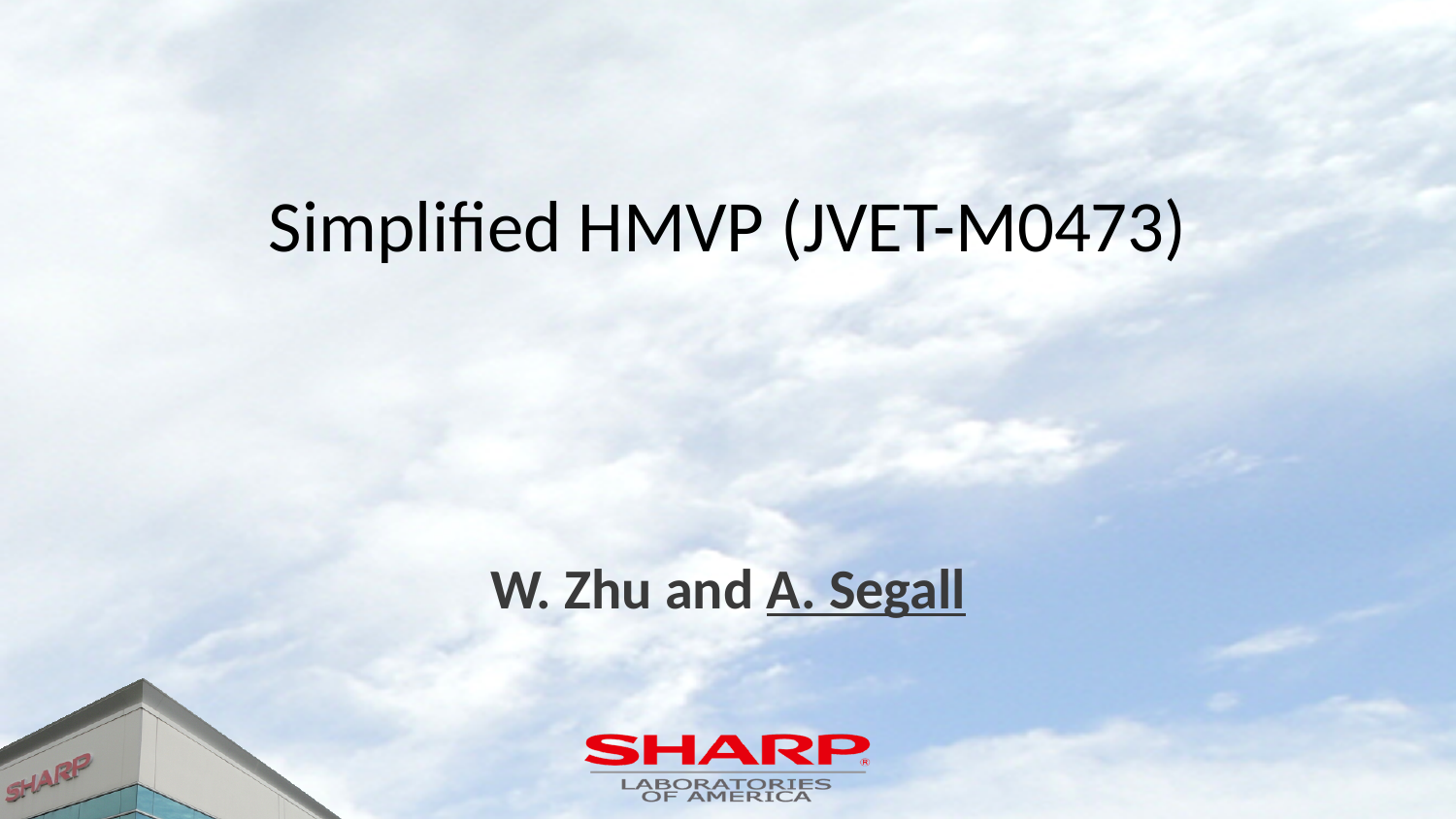

# Simplified HMVP (JVET-M0473)
W. Zhu and A. Segall